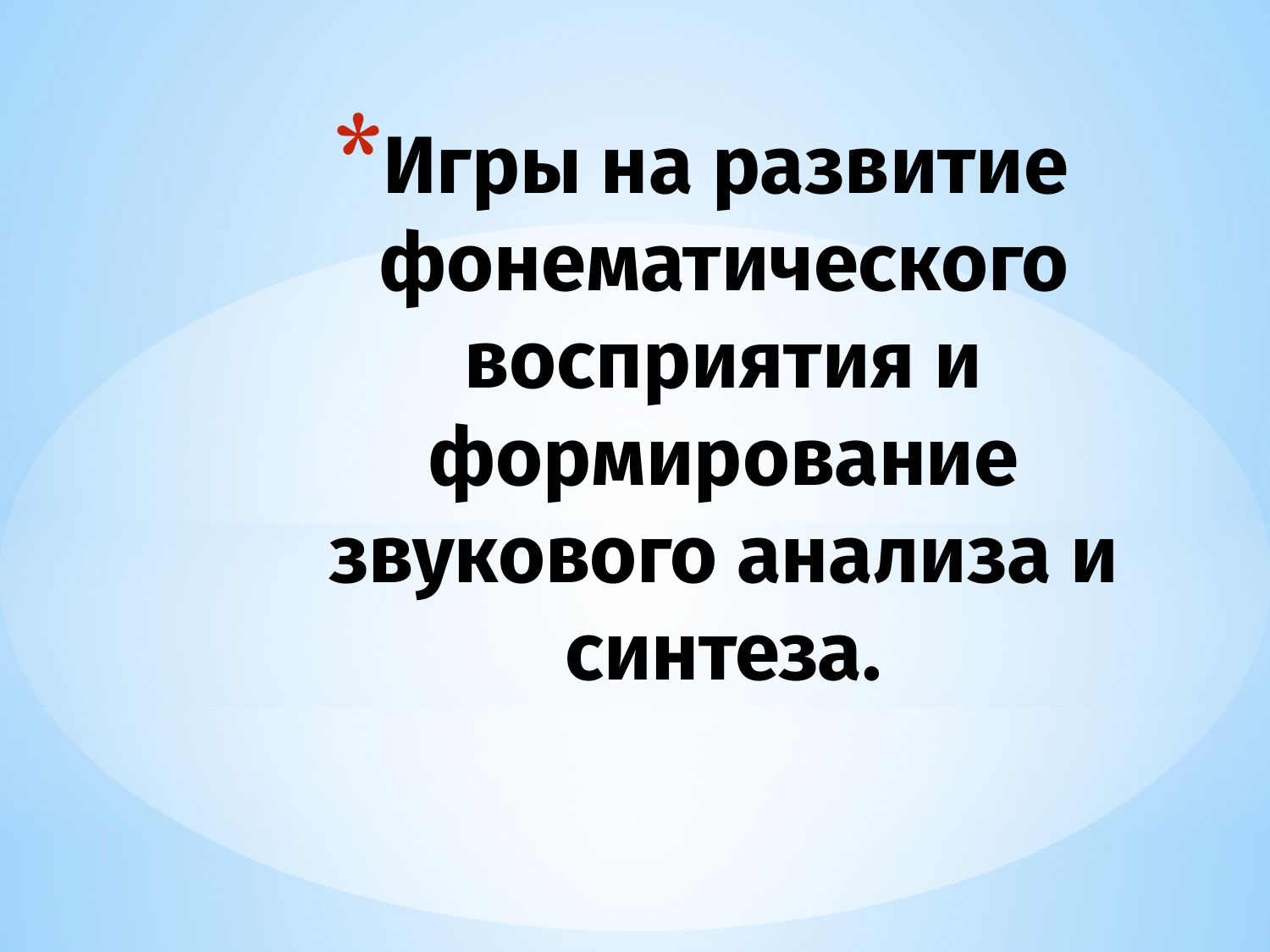

# Игры на развитие фонематического восприятия и формирование звукового анализа и синтеза.